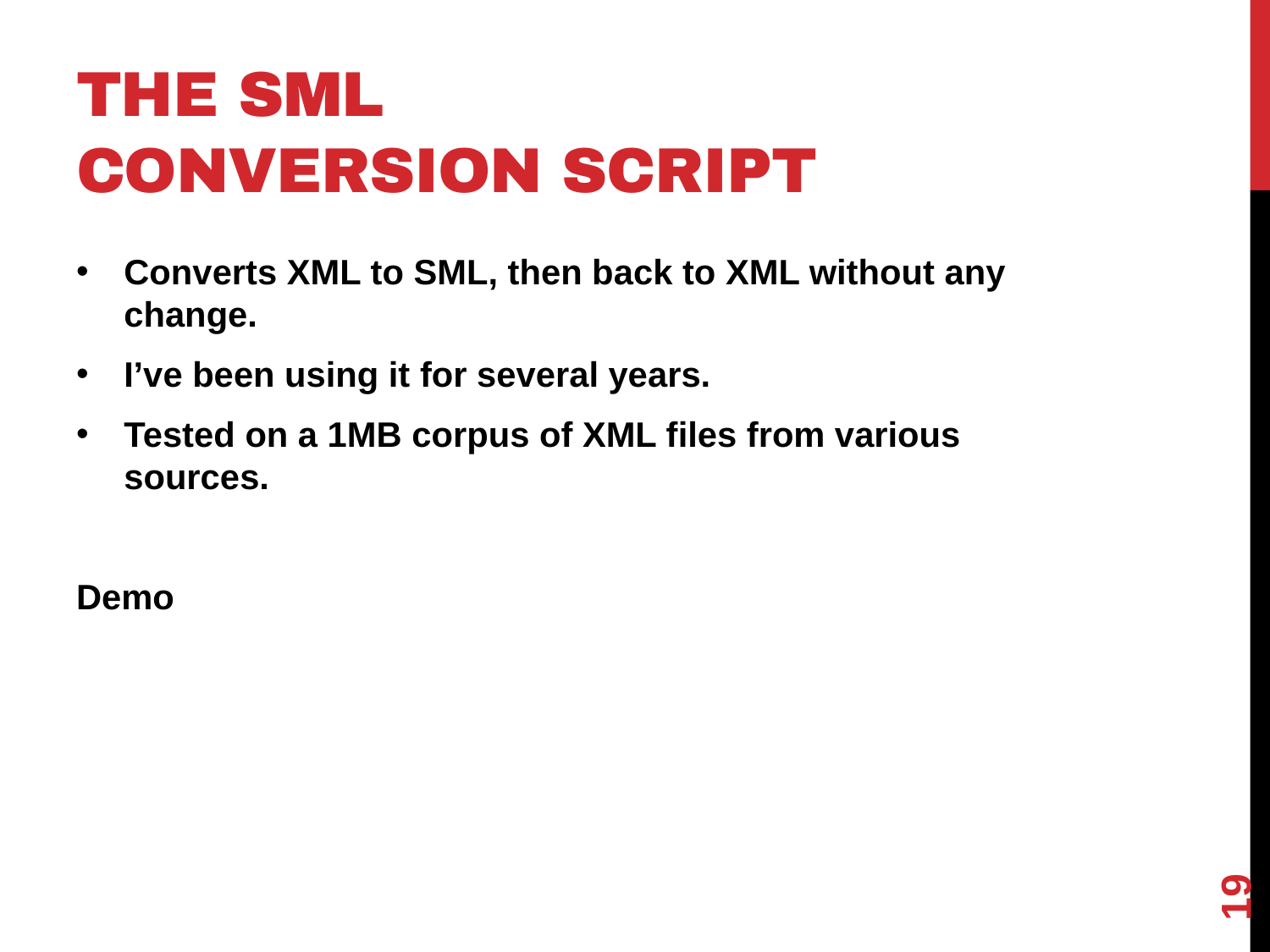

# The sml conversion script
Converts XML to SML, then back to XML without any change.
I’ve been using it for several years.
Tested on a 1MB corpus of XML files from various sources.

Demo
19